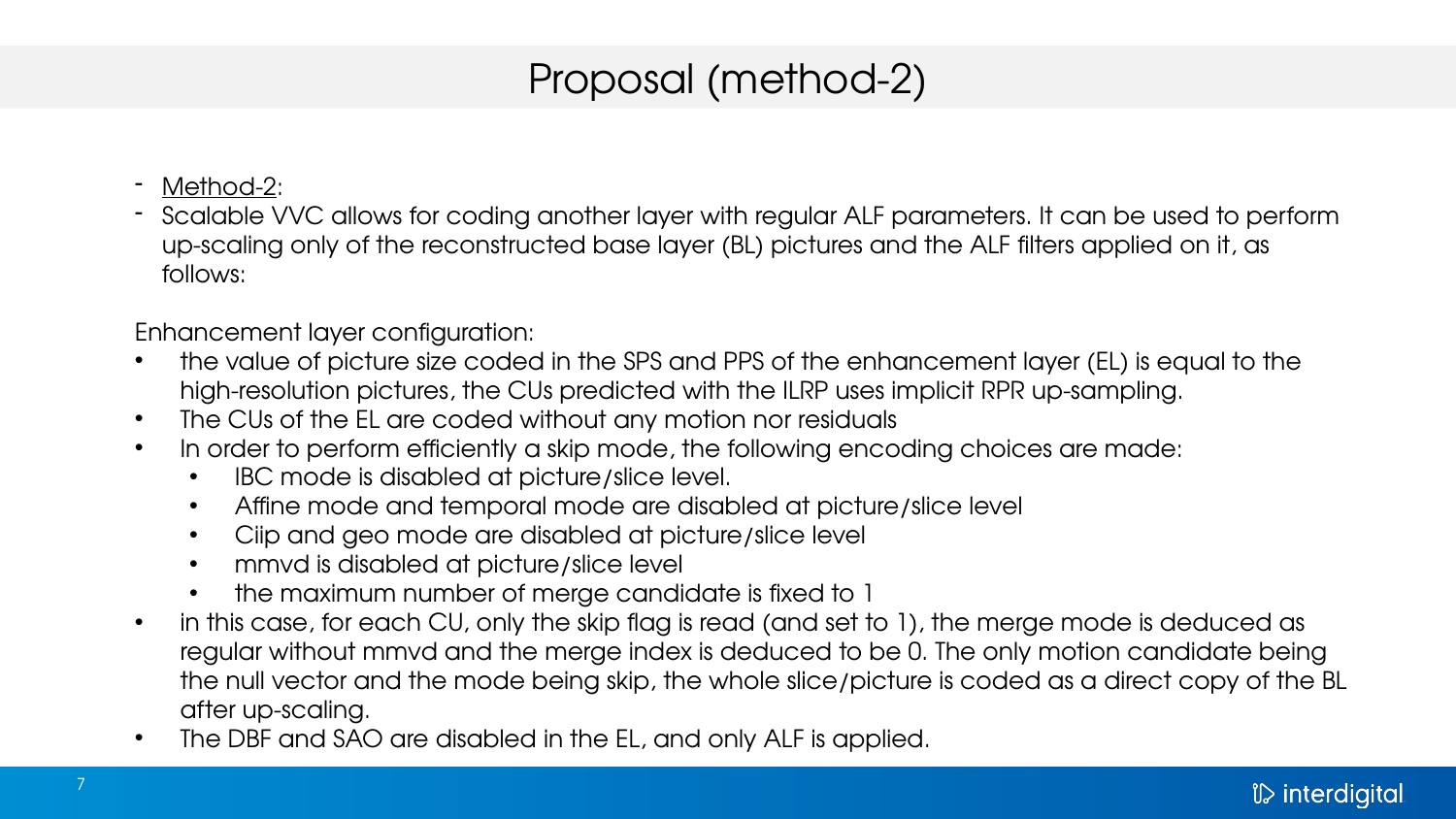

Proposal (method-2)
Method-2:
Scalable VVC allows for coding another layer with regular ALF parameters. It can be used to perform up-scaling only of the reconstructed base layer (BL) pictures and the ALF filters applied on it, as follows:

Enhancement layer configuration:
the value of picture size coded in the SPS and PPS of the enhancement layer (EL) is equal to the high-resolution pictures, the CUs predicted with the ILRP uses implicit RPR up-sampling.
The CUs of the EL are coded without any motion nor residuals
In order to perform efficiently a skip mode, the following encoding choices are made:
IBC mode is disabled at picture/slice level.
Affine mode and temporal mode are disabled at picture/slice level
Ciip and geo mode are disabled at picture/slice level
mmvd is disabled at picture/slice level
the maximum number of merge candidate is fixed to 1
in this case, for each CU, only the skip flag is read (and set to 1), the merge mode is deduced as regular without mmvd and the merge index is deduced to be 0. The only motion candidate being the null vector and the mode being skip, the whole slice/picture is coded as a direct copy of the BL after up-scaling.
The DBF and SAO are disabled in the EL, and only ALF is applied.

7